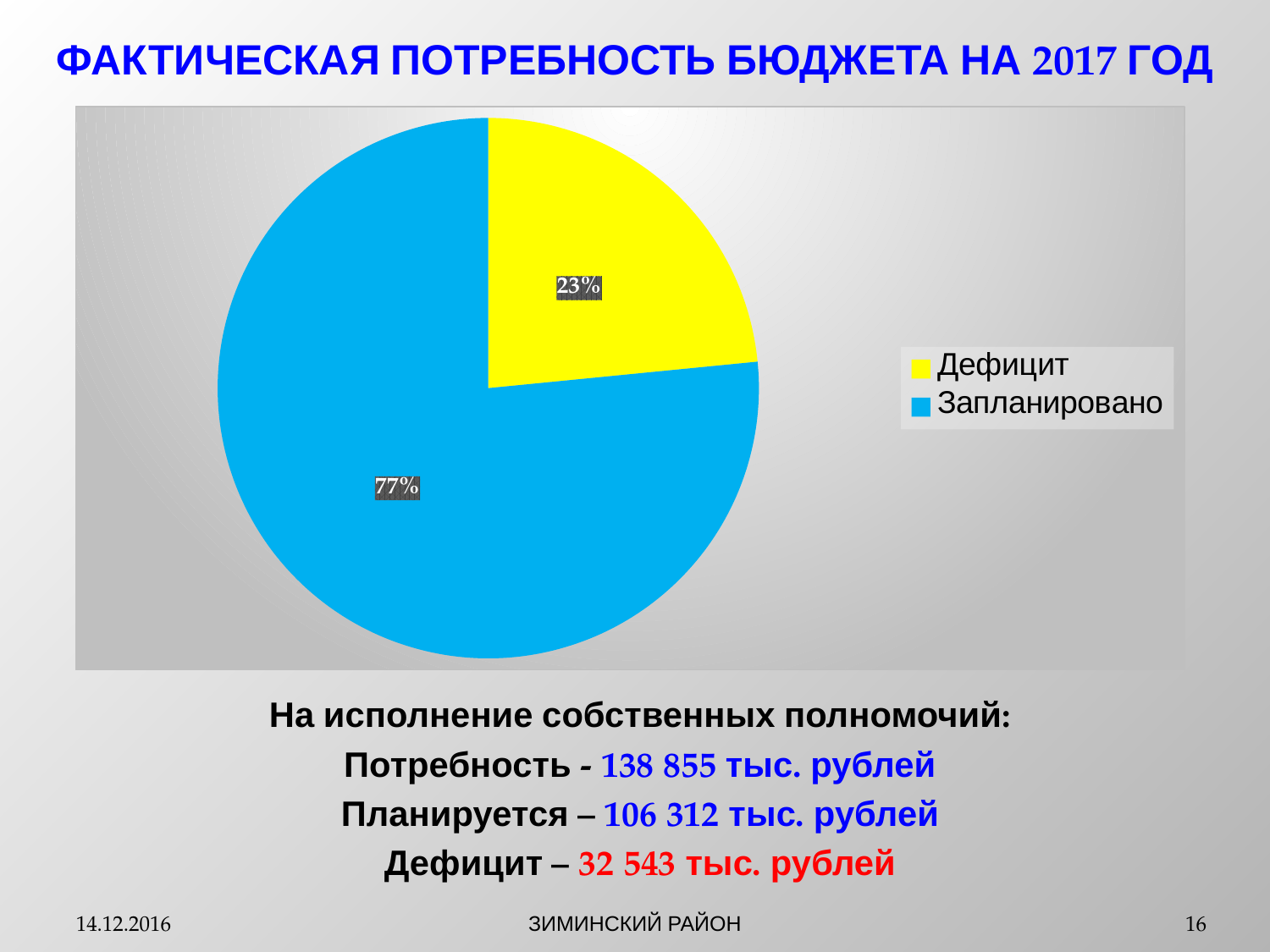

ФАКТИЧЕСКАЯ ПОТРЕБНОСТЬ БЮДЖЕТА НА 2017 ГОД

### Chart

| Category | Бюджетная потребность |
|---|---|
| Дефицит | 32543.0 |
| Запланировано | 106312.0 |
На исполнение собственных полномочий:
Потребность - 138 855 тыс. рублей
Планируется – 106 312 тыс. рублей
Дефицит – 32 543 тыс. рублей

14.12.2016
ЗИМИНСКИЙ РАЙОН
16